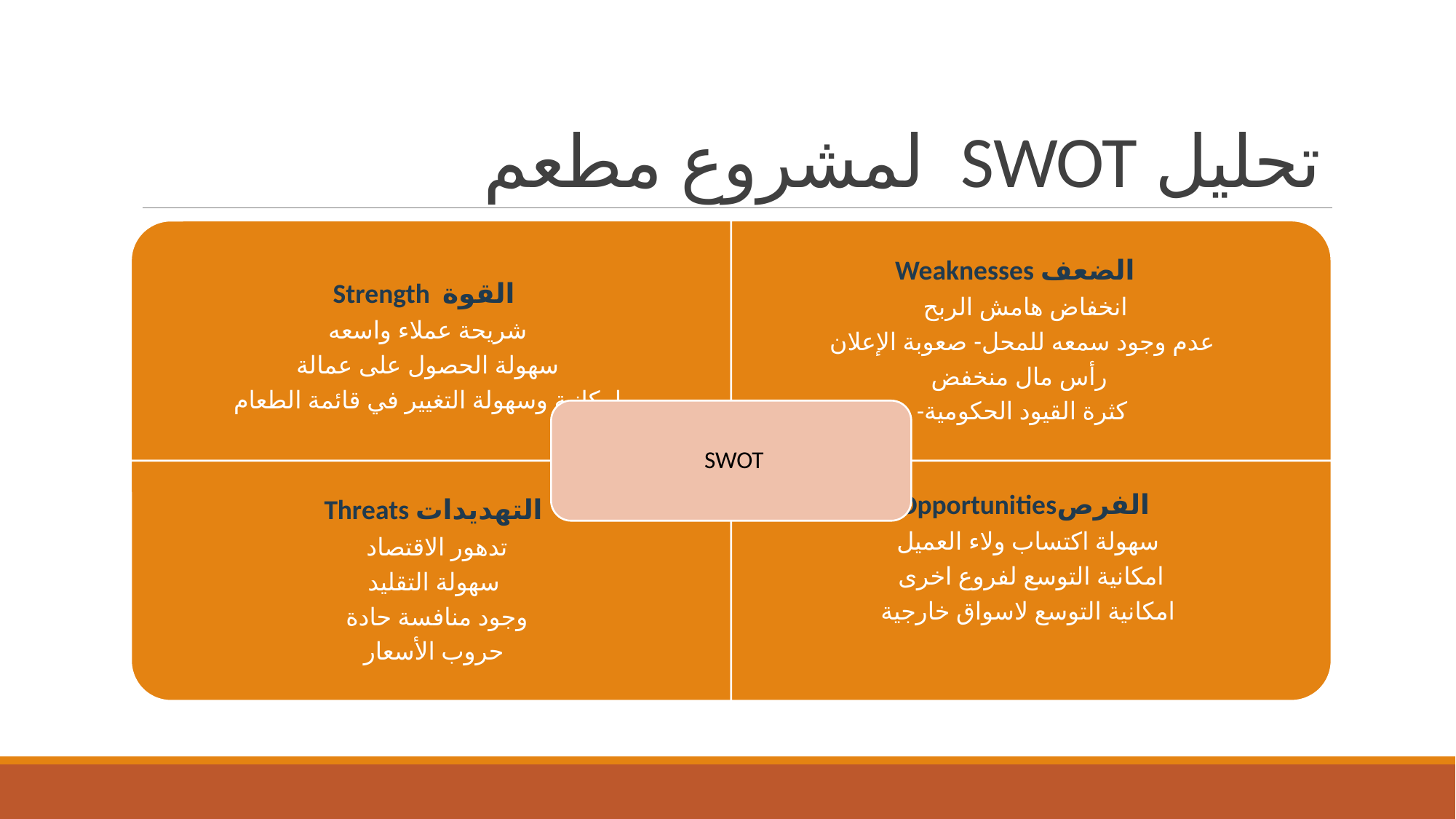

# تحليل SWOT  لمشروع مطعم
Strength  القوة
شريحة عملاء واسعه
سهولة الحصول على عمالة
امكانية وسهولة التغيير في قائمة الطعام
Weaknesses الضعف
انخفاض هامش الربح
عدم وجود سمعه للمحل- صعوبة الإعلان
رأس مال منخفض
-كثرة القيود الحكومية
Threats التهديدات
تدهور الاقتصاد
سهولة التقليد
وجود منافسة حادة
حروب الأسعار
Opportunitiesالفرص
سهولة اكتساب ولاء العميل
امكانية التوسع لفروع اخرى
امكانية التوسع لاسواق خارجية

SWOT